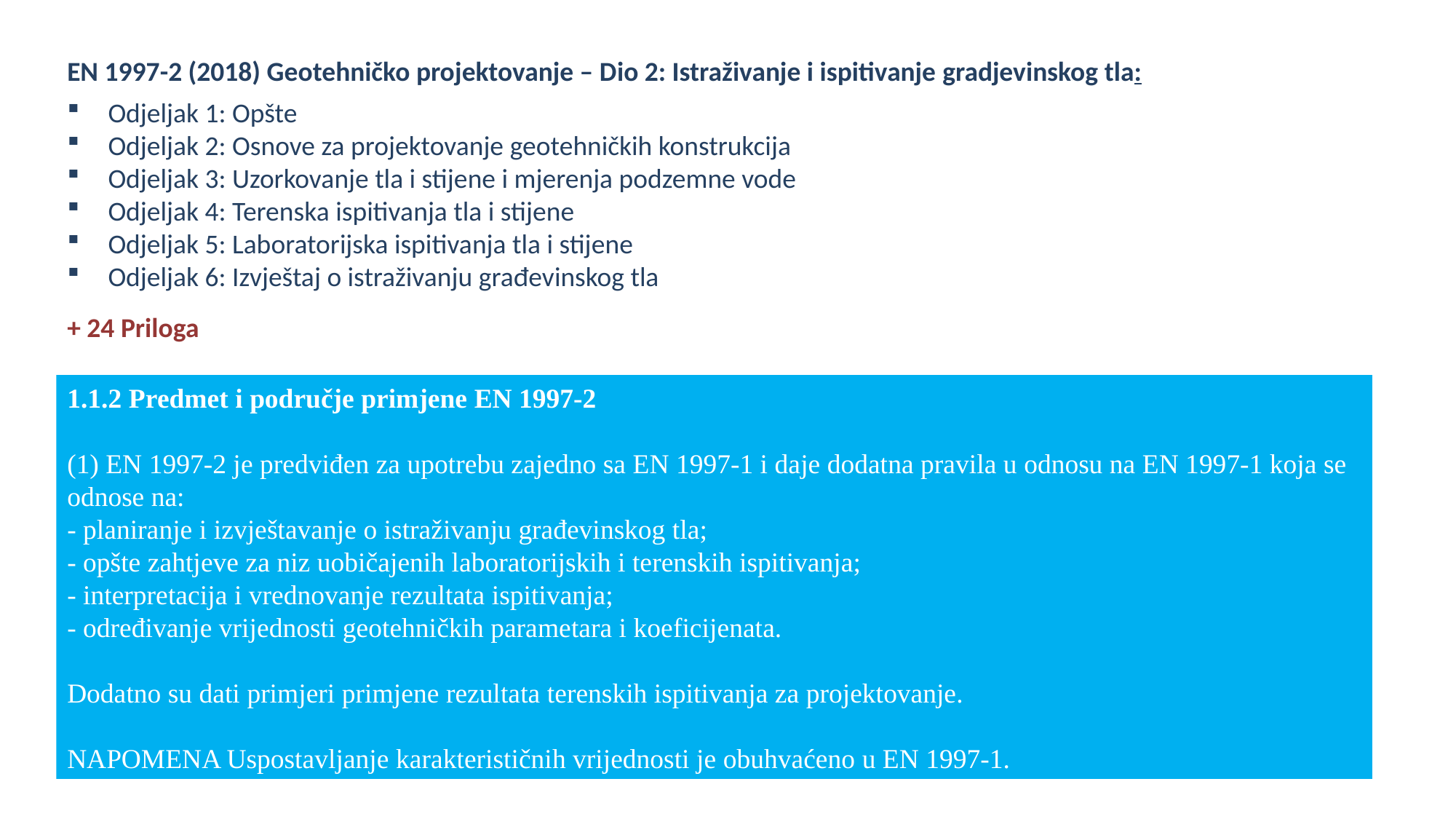

EN 1997-2 (2018) Geotehničko projektovanje – Dio 2: Istraživanje i ispitivanje gradjevinskog tla:
Odjeljak 1: Opšte
Odjeljak 2: Osnove za projektovanje geotehničkih konstrukcija
Odjeljak 3: Uzorkovanje tla i stijene i mjerenja podzemne vode
Odjeljak 4: Terenska ispitivanja tla i stijene
Odjeljak 5: Laboratorijska ispitivanja tla i stijene
Odjeljak 6: Izvještaj o istraživanju građevinskog tla
+ 24 Priloga
1.1.2 Predmet i područje primjene EN 1997-2

(1) EN 1997-2 je predviđen za upotrebu zajedno sa EN 1997-1 i daje dodatna pravila u odnosu na EN 1997-1 koja se odnose na:
- planiranje i izvještavanje o istraživanju građevinskog tla;
- opšte zahtjeve za niz uobičajenih laboratorijskih i terenskih ispitivanja;
- interpretacija i vrednovanje rezultata ispitivanja;
- određivanje vrijednosti geotehničkih parametara i koeficijenata.

Dodatno su dati primjeri primjene rezultata terenskih ispitivanja za projektovanje.

NAPOMENA Uspostavljanje karakterističnih vrijednosti je obuhvaćeno u EN 1997-1.